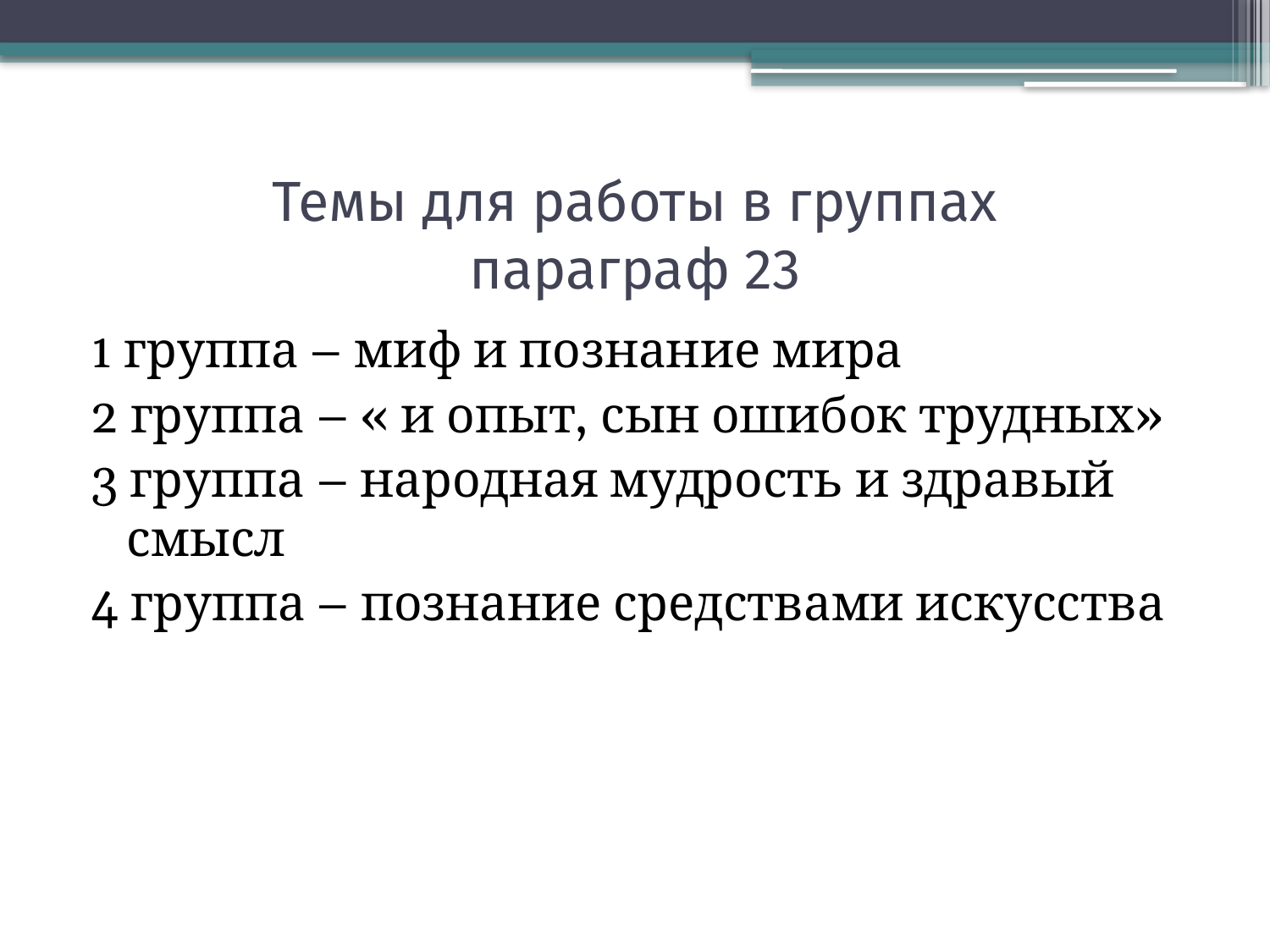

# Темы для работы в группах параграф 23
1 группа – миф и познание мира
2 группа – « и опыт, сын ошибок трудных»
3 группа – народная мудрость и здравый смысл
4 группа – познание средствами искусства